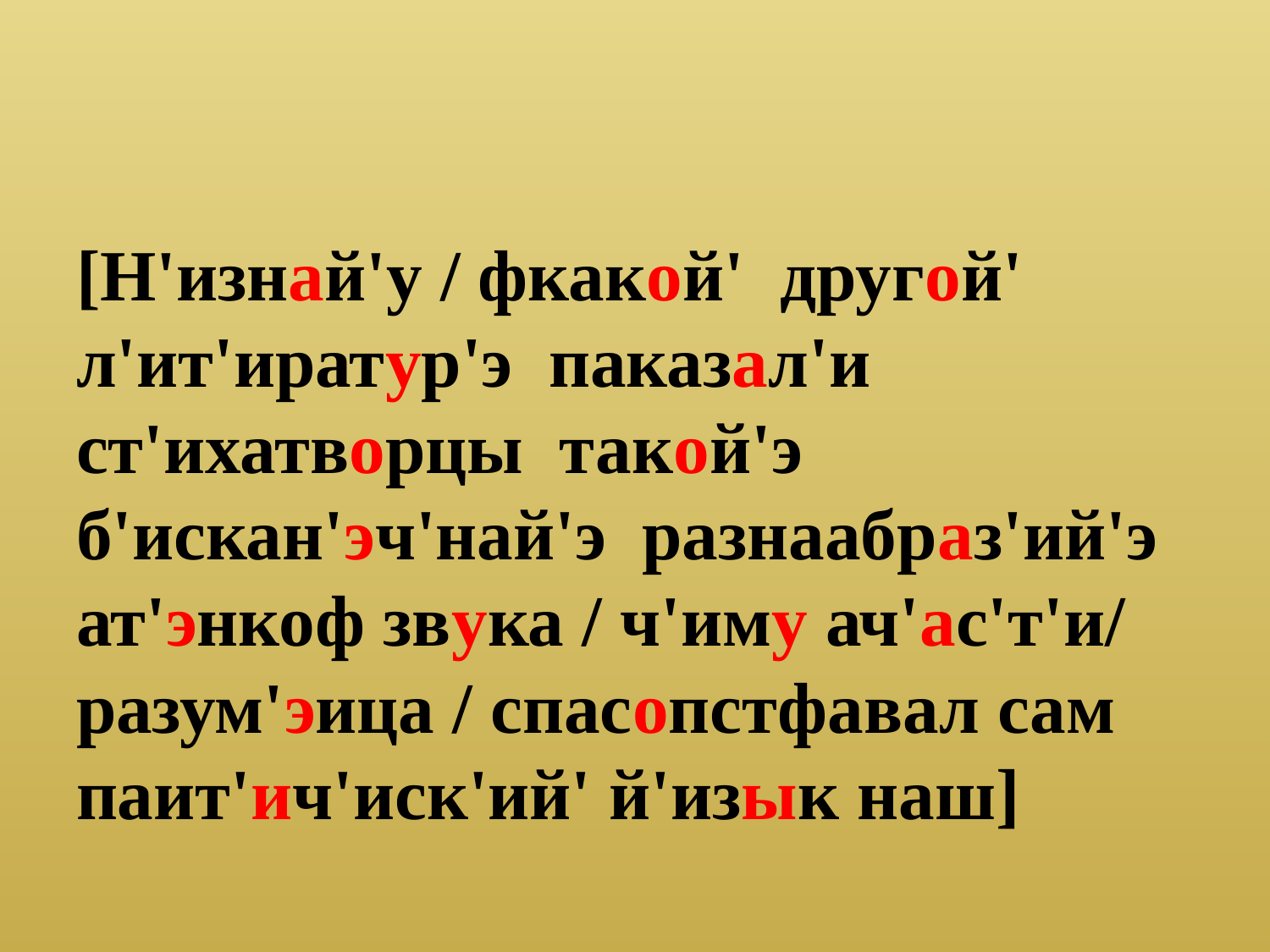

#
[Н'изнай'у / фкакой'  другой' л'ит'иратур'э  паказал'и ст'ихатворцы  такой'э б'искан'эч'най'э  разнаабраз'ий'э ат'энкоф звука / ч'иму ач'ас'т'и/ разум'эица / спасопстфавал сам паит'ич'иск'ий' й'изык наш]